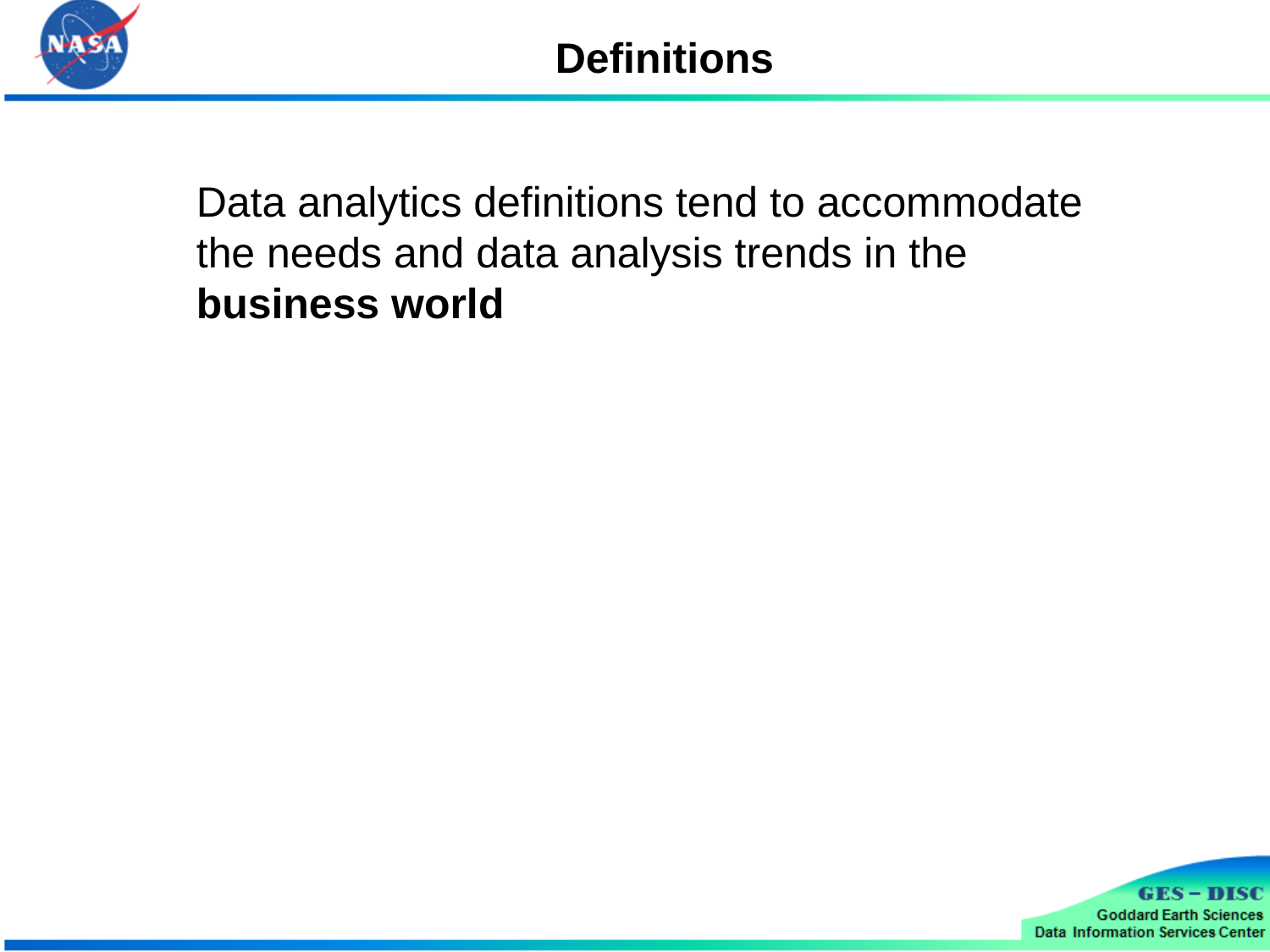

# Definitions
Data analytics definitions tend to accommodate the needs and data analysis trends in the business world